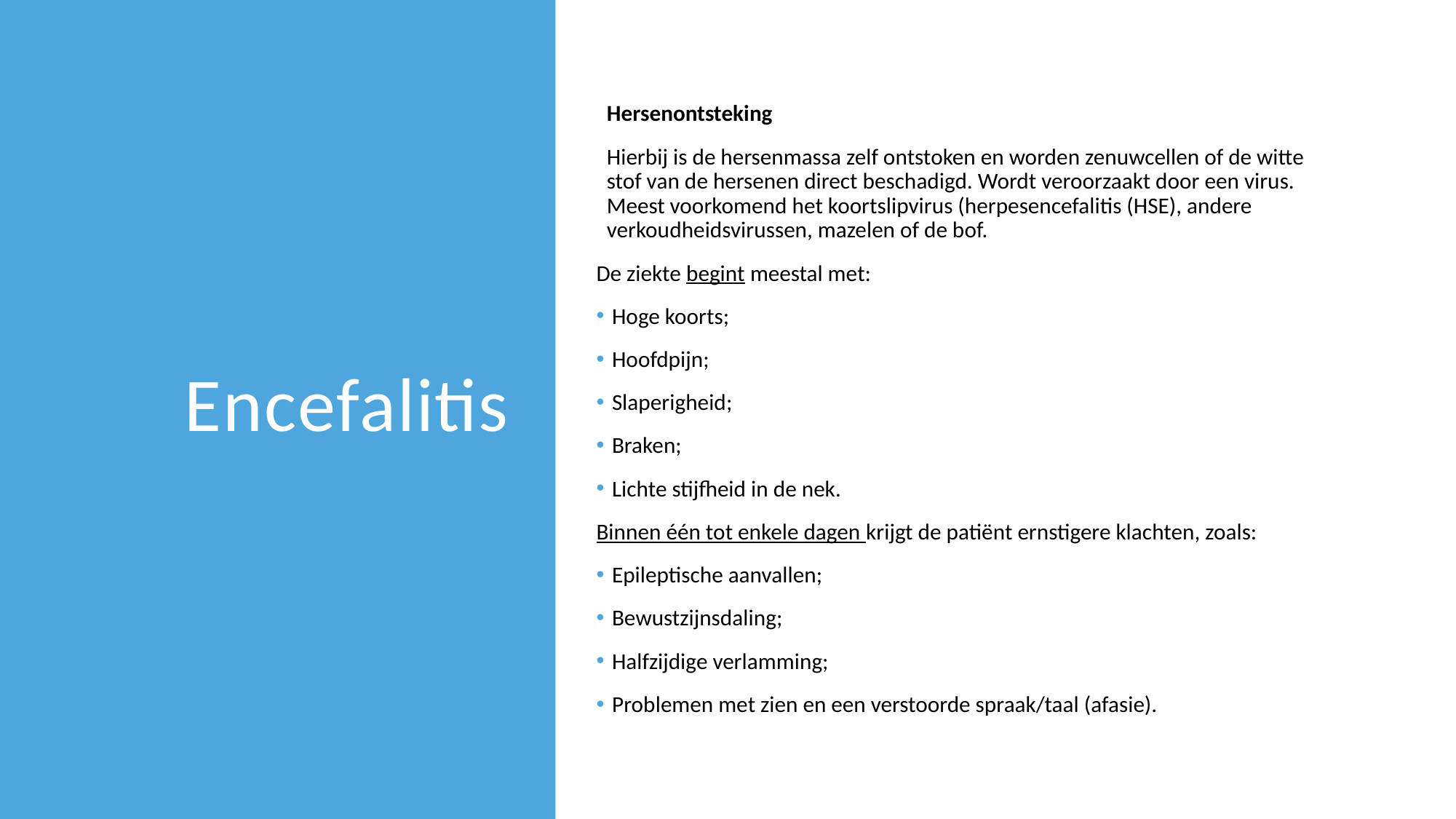

# Encefalitis
Hersenontsteking
Hierbij is de hersenmassa zelf ontstoken en worden zenuwcellen of de witte stof van de hersenen direct beschadigd. Wordt veroorzaakt door een virus. Meest voorkomend het koortslipvirus (herpesencefalitis (HSE), andere verkoudheidsvirussen, mazelen of de bof.
De ziekte begint meestal met:
 Hoge koorts;
 Hoofdpijn;
 Slaperigheid;
 Braken;
 Lichte stijfheid in de nek.
Binnen één tot enkele dagen krijgt de patiënt ernstigere klachten, zoals:
 Epileptische aanvallen;
 Bewustzijnsdaling;
 Halfzijdige verlamming;
 Problemen met zien en een verstoorde spraak/taal (afasie).